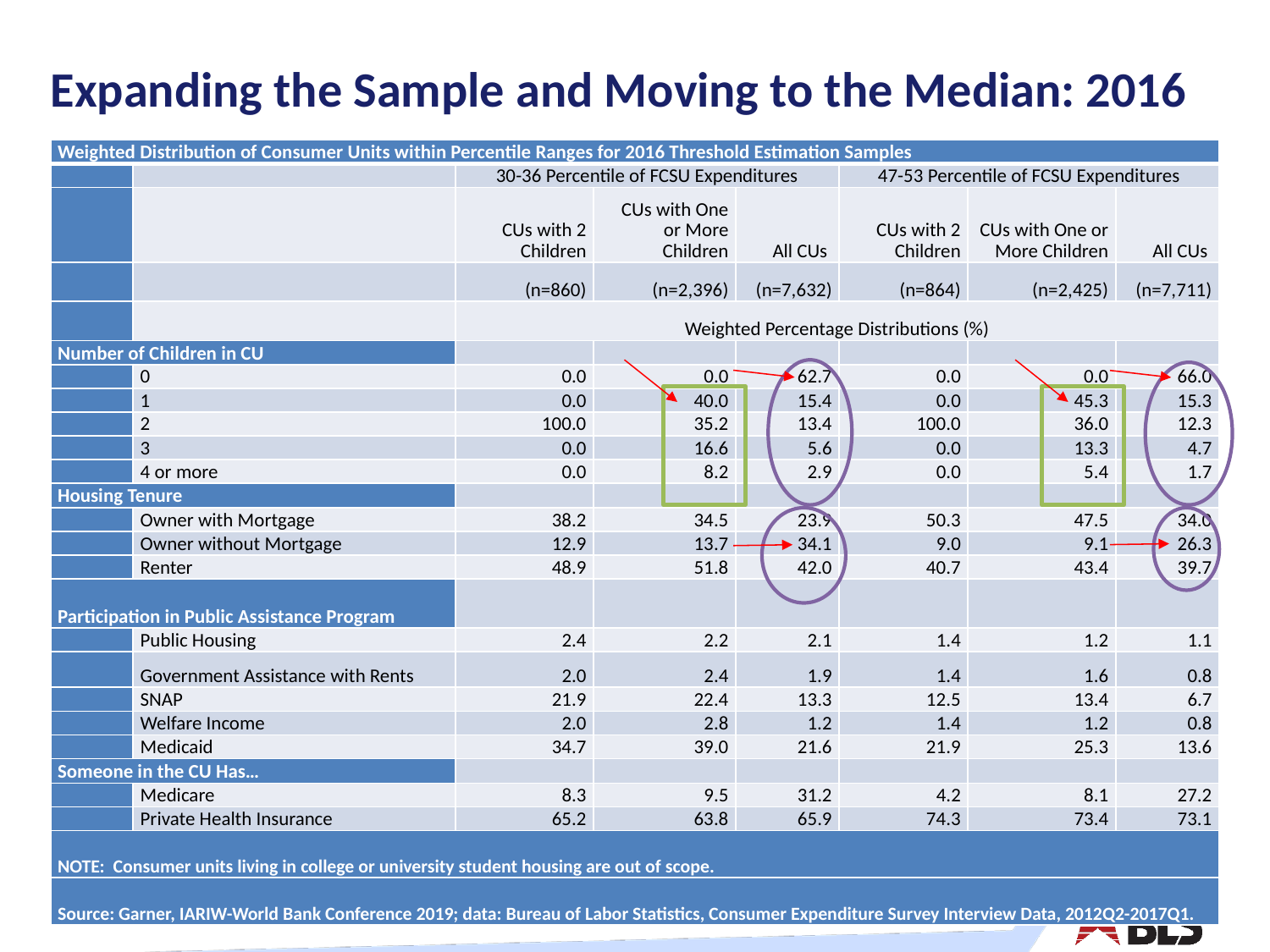

# Expanding the Sample and Moving to the Median: 2016
| Weighted Distribution of Consumer Units within Percentile Ranges for 2016 Threshold Estimation Samples |  |  |  |  |  |  |  |
| --- | --- | --- | --- | --- | --- | --- | --- |
|  |  | 30-36 Percentile of FCSU Expenditures |  |  | 47-53 Percentile of FCSU Expenditures |  |  |
|  |  | CUs with 2 Children | CUs with One or More Children | All CUs | CUs with 2 Children | CUs with One or More Children | All CUs |
|  |  | (n=860) | (n=2,396) | (n=7,632) | (n=864) | (n=2,425) | (n=7,711) |
|  |  | Weighted Percentage Distributions (%) |  |  |  |  |  |
| Number of Children in CU |  |  |  |  |  |  |  |
|  | 0 | 0.0 | 0.0 | 62.7 | 0.0 | 0.0 | 66.0 |
|  | 1 | 0.0 | 40.0 | 15.4 | 0.0 | 45.3 | 15.3 |
|  | 2 | 100.0 | 35.2 | 13.4 | 100.0 | 36.0 | 12.3 |
|  | 3 | 0.0 | 16.6 | 5.6 | 0.0 | 13.3 | 4.7 |
|  | 4 or more | 0.0 | 8.2 | 2.9 | 0.0 | 5.4 | 1.7 |
| Housing Tenure |  |  |  |  |  |  |  |
|  | Owner with Mortgage | 38.2 | 34.5 | 23.9 | 50.3 | 47.5 | 34.0 |
|  | Owner without Mortgage | 12.9 | 13.7 | 34.1 | 9.0 | 9.1 | 26.3 |
|  | Renter | 48.9 | 51.8 | 42.0 | 40.7 | 43.4 | 39.7 |
| Participation in Public Assistance Program |  |  |  |  |  |  |  |
|  | Public Housing | 2.4 | 2.2 | 2.1 | 1.4 | 1.2 | 1.1 |
|  | Government Assistance with Rents | 2.0 | 2.4 | 1.9 | 1.4 | 1.6 | 0.8 |
|  | SNAP | 21.9 | 22.4 | 13.3 | 12.5 | 13.4 | 6.7 |
|  | Welfare Income | 2.0 | 2.8 | 1.2 | 1.4 | 1.2 | 0.8 |
|  | Medicaid | 34.7 | 39.0 | 21.6 | 21.9 | 25.3 | 13.6 |
| Someone in the CU Has… |  |  |  |  |  |  |  |
|  | Medicare | 8.3 | 9.5 | 31.2 | 4.2 | 8.1 | 27.2 |
|  | Private Health Insurance | 65.2 | 63.8 | 65.9 | 74.3 | 73.4 | 73.1 |
| NOTE: Consumer units living in college or university student housing are out of scope. |  |  |  |  |  |  |  |
| Source: Garner, IARIW-World Bank Conference 2019; data: Bureau of Labor Statistics, Consumer Expenditure Survey Interview Data, 2012Q2-2017Q1. |  |  |  |  |  |  |  |